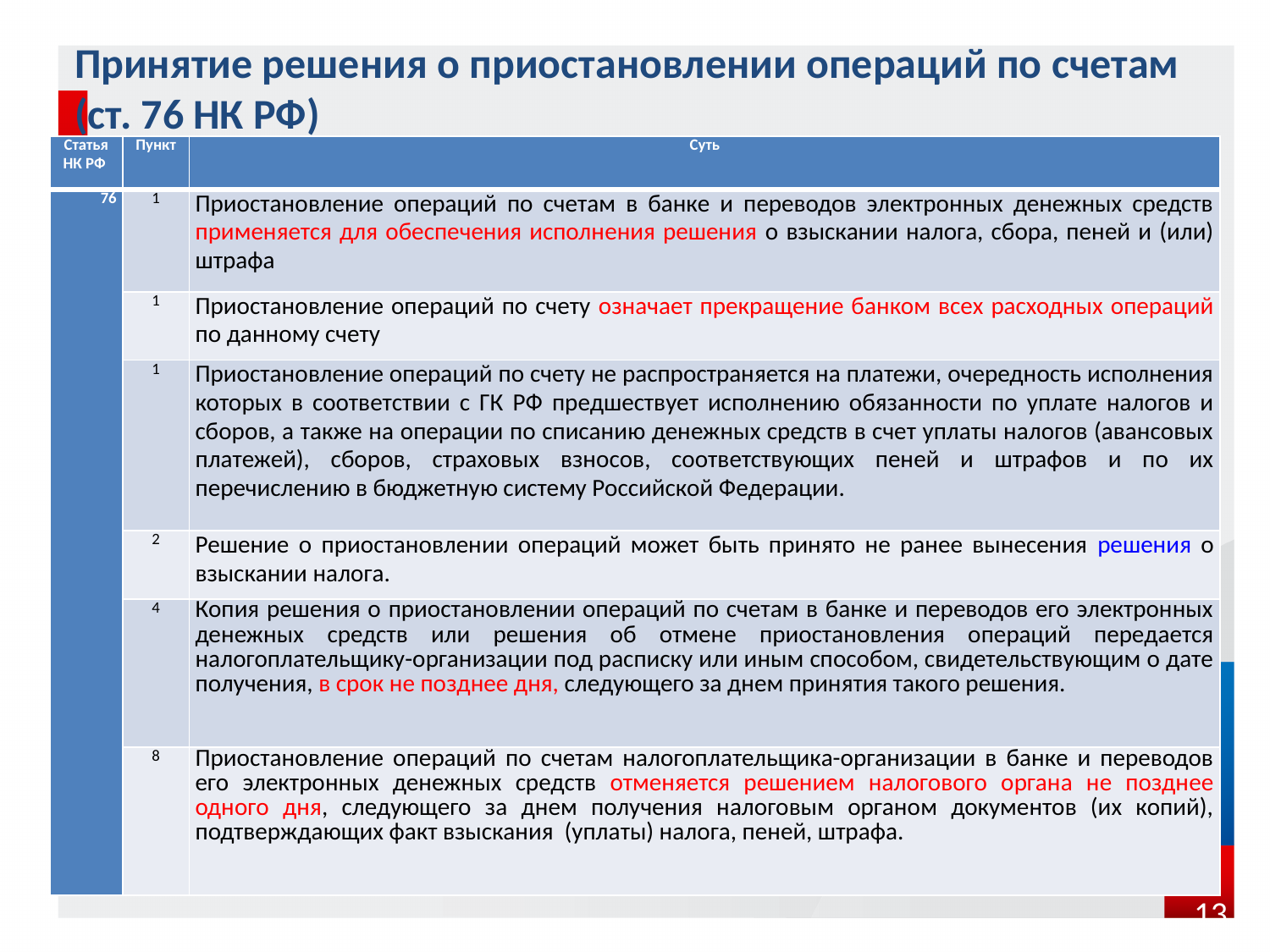

# Принятие решения о приостановлении операций по счетам (ст. 76 НК РФ)
| Статья НК РФ | Пункт | Суть |
| --- | --- | --- |
| 76 | 1 | Приостановление операций по счетам в банке и переводов электронных денежных средств применяется для обеспечения исполнения решения о взыскании налога, сбора, пеней и (или) штрафа |
|  | 1 | Приостановление операций по счету означает прекращение банком всех расходных операций по данному счету |
|  | 1 | Приостановление операций по счету не распространяется на платежи, очередность исполнения которых в соответствии с ГК РФ предшествует исполнению обязанности по уплате налогов и сборов, а также на операции по списанию денежных средств в счет уплаты налогов (авансовых платежей), сборов, страховых взносов, соответствующих пеней и штрафов и по их перечислению в бюджетную систему Российской Федерации. |
|  | 2 | Решение о приостановлении операций может быть принято не ранее вынесения решения о взыскании налога. |
|  | 4 | Копия решения о приостановлении операций по счетам в банке и переводов его электронных денежных средств или решения об отмене приостановления операций передается налогоплательщику-организации под расписку или иным способом, свидетельствующим о дате получения, в срок не позднее дня, следующего за днем принятия такого решения. |
|  | 8 | Приостановление операций по счетам налогоплательщика-организации в банке и переводов его электронных денежных средств отменяется решением налогового органа не позднее одного дня, следующего за днем получения налоговым органом документов (их копий), подтверждающих факт взыскания (уплаты) налога, пеней, штрафа. |
13